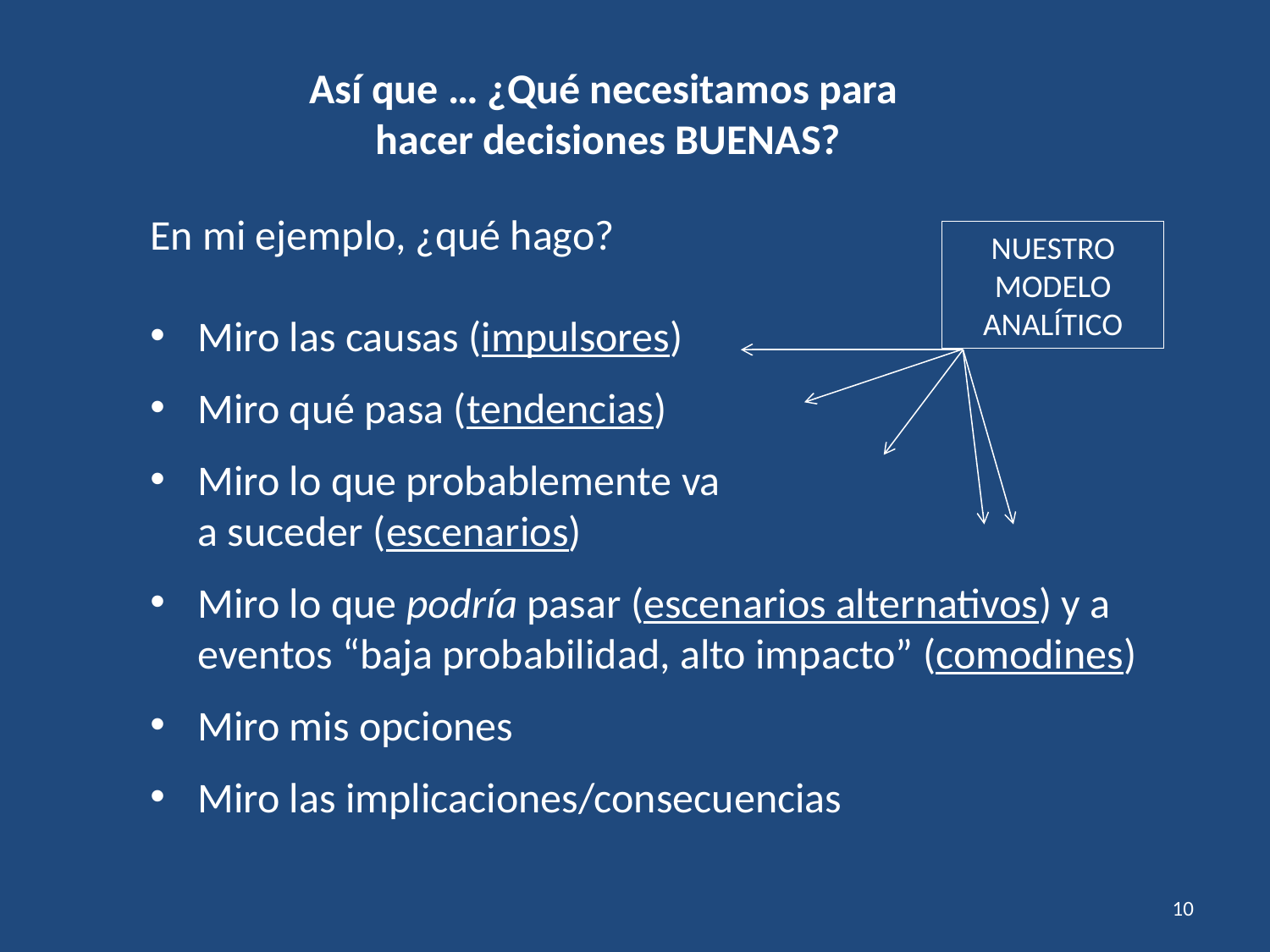

Así que … ¿Qué necesitamos para
hacer decisiones BUENAS?
En mi ejemplo, ¿qué hago?

Miro las causas (impulsores)
Miro qué pasa (tendencias)
Miro lo que probablemente va
a suceder (escenarios)
Miro lo que podría pasar (escenarios alternativos) y a eventos “baja probabilidad, alto impacto” (comodines)
Miro mis opciones
Miro las implicaciones/consecuencias

NUESTRO MODELO ANALÍTICO
10